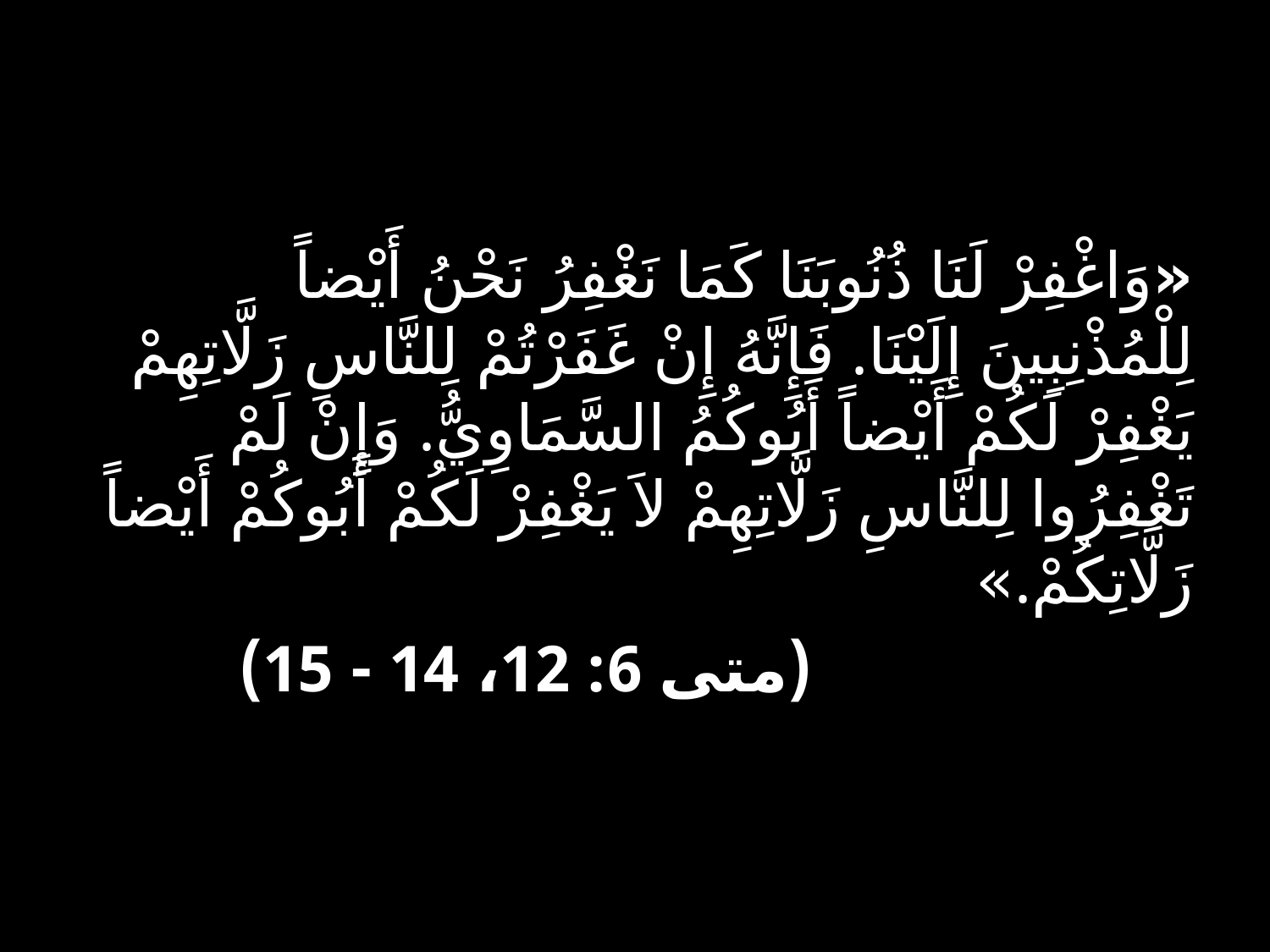

«وَاغْفِرْ لَنَا ذُنُوبَنَا كَمَا نَغْفِرُ نَحْنُ أَيْضاً لِلْمُذْنِبِينَ إِلَيْنَا. فَإِنَّهُ إِنْ غَفَرْتُمْ لِلنَّاسِ زَلَّاتِهِمْ يَغْفِرْ لَكُمْ أَيْضاً أَبُوكُمُ السَّمَاوِيُّ. وَإِنْ لَمْ تَغْفِرُوا لِلنَّاسِ زَلَّاتِهِمْ لاَ يَغْفِرْ لَكُمْ أَبُوكُمْ أَيْضاً زَلَّاتِكُمْ.»
				(متى 6: 12، 14 - 15)